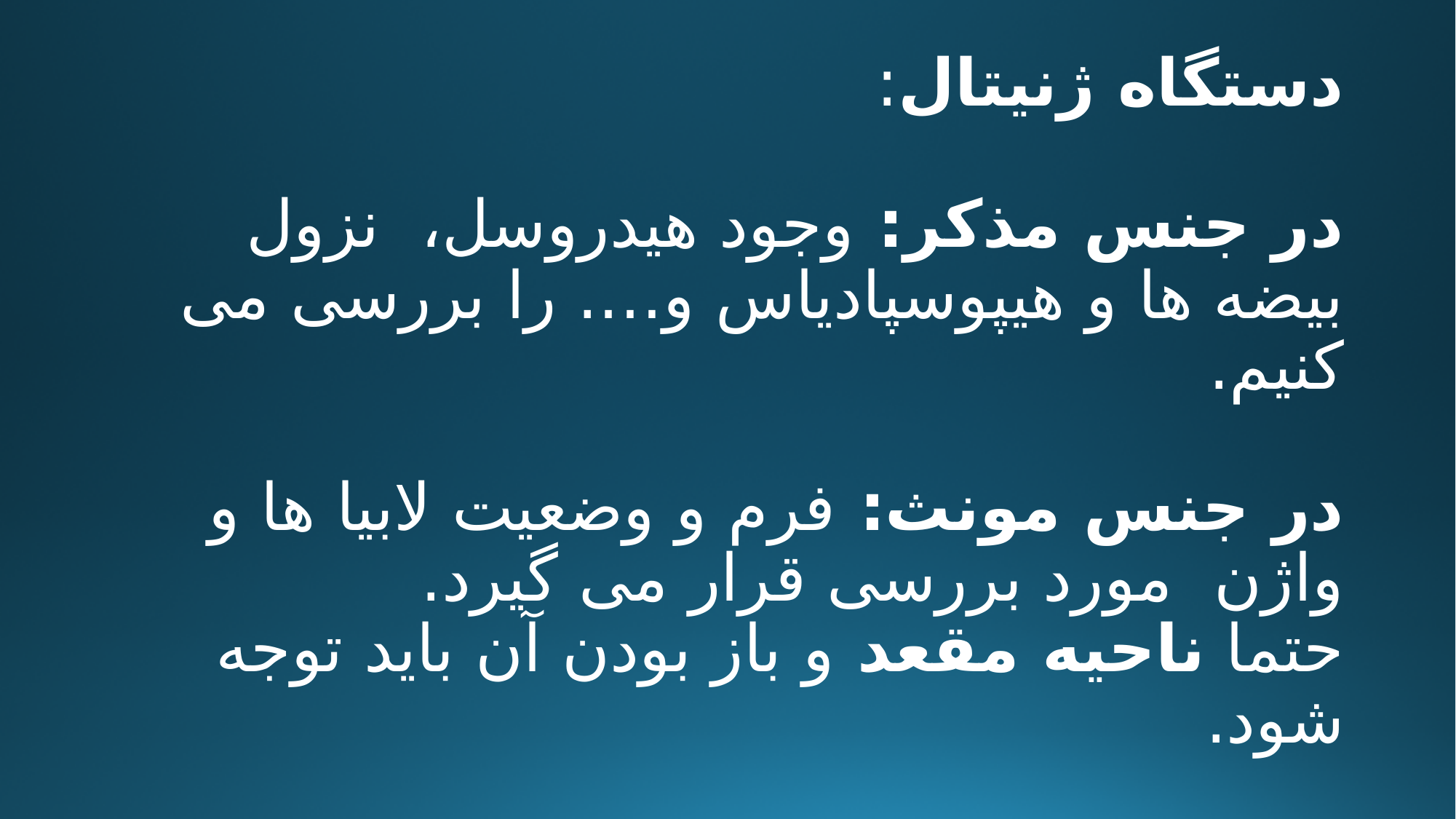

# دستگاه ژنیتال: در جنس مذکر: وجود هیدروسل،  نزول بیضه ها و هیپوسپادیاس و…. را بررسی می کنیم. در جنس مونث: فرم و وضعیت لابیا ها و واژن  مورد بررسی قرار می گیرد. حتما ناحیه مقعد و باز بودن آن باید توجه شود.